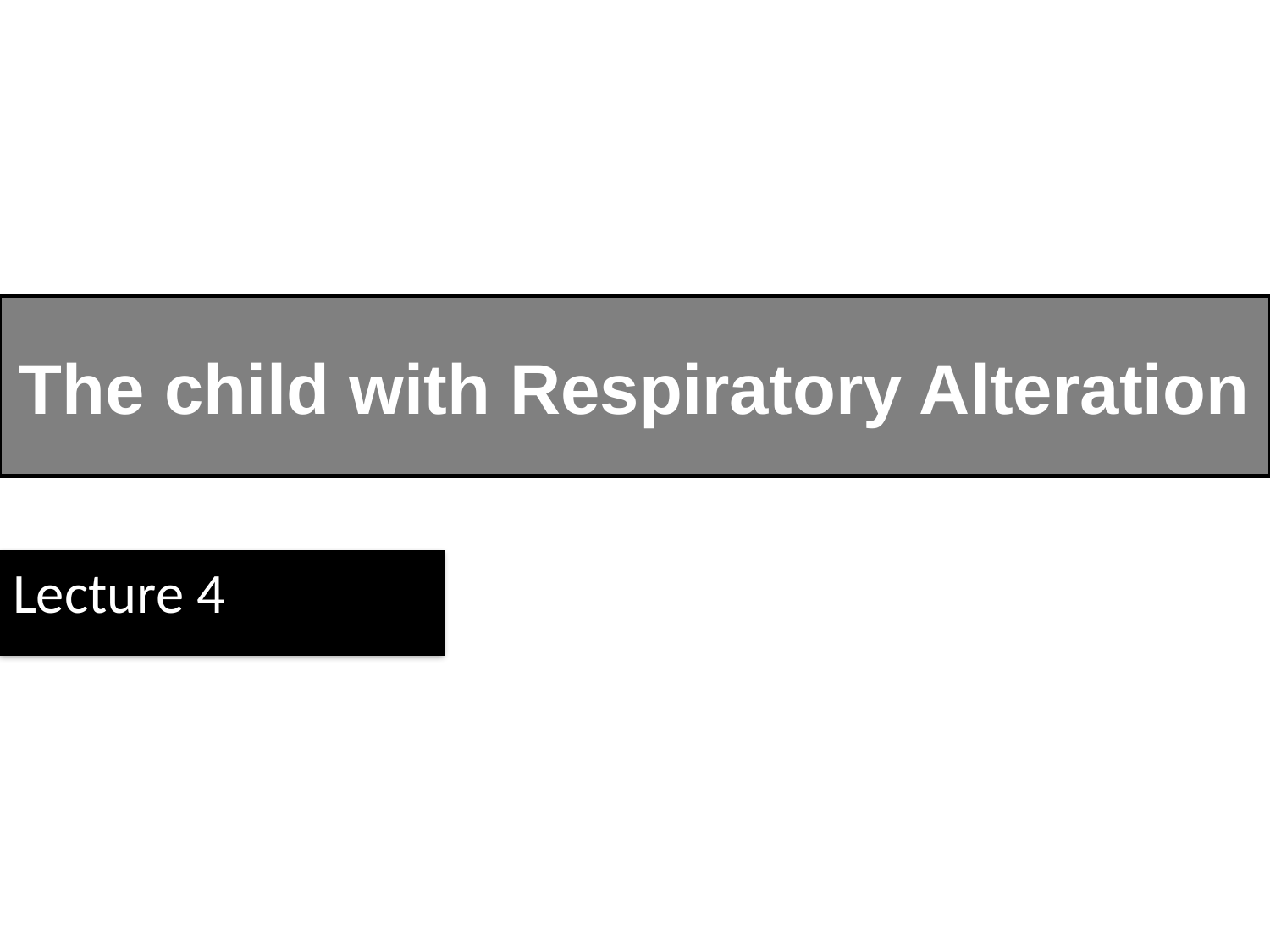

# The child with Respiratory Alteration
Lecture 4